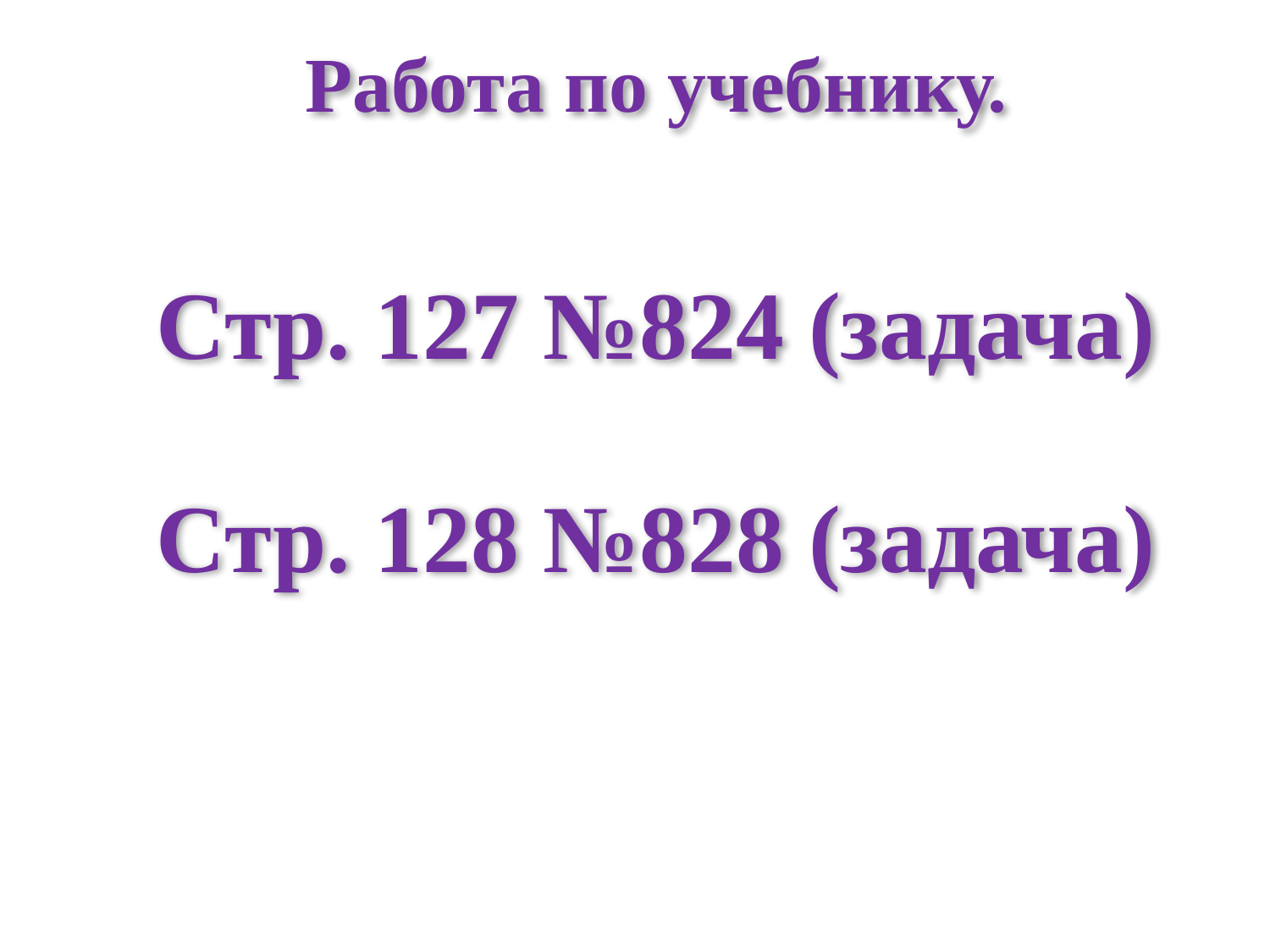

Работа по учебнику.
Стр. 127 №824 (задача)

Стр. 128 №828 (задача)